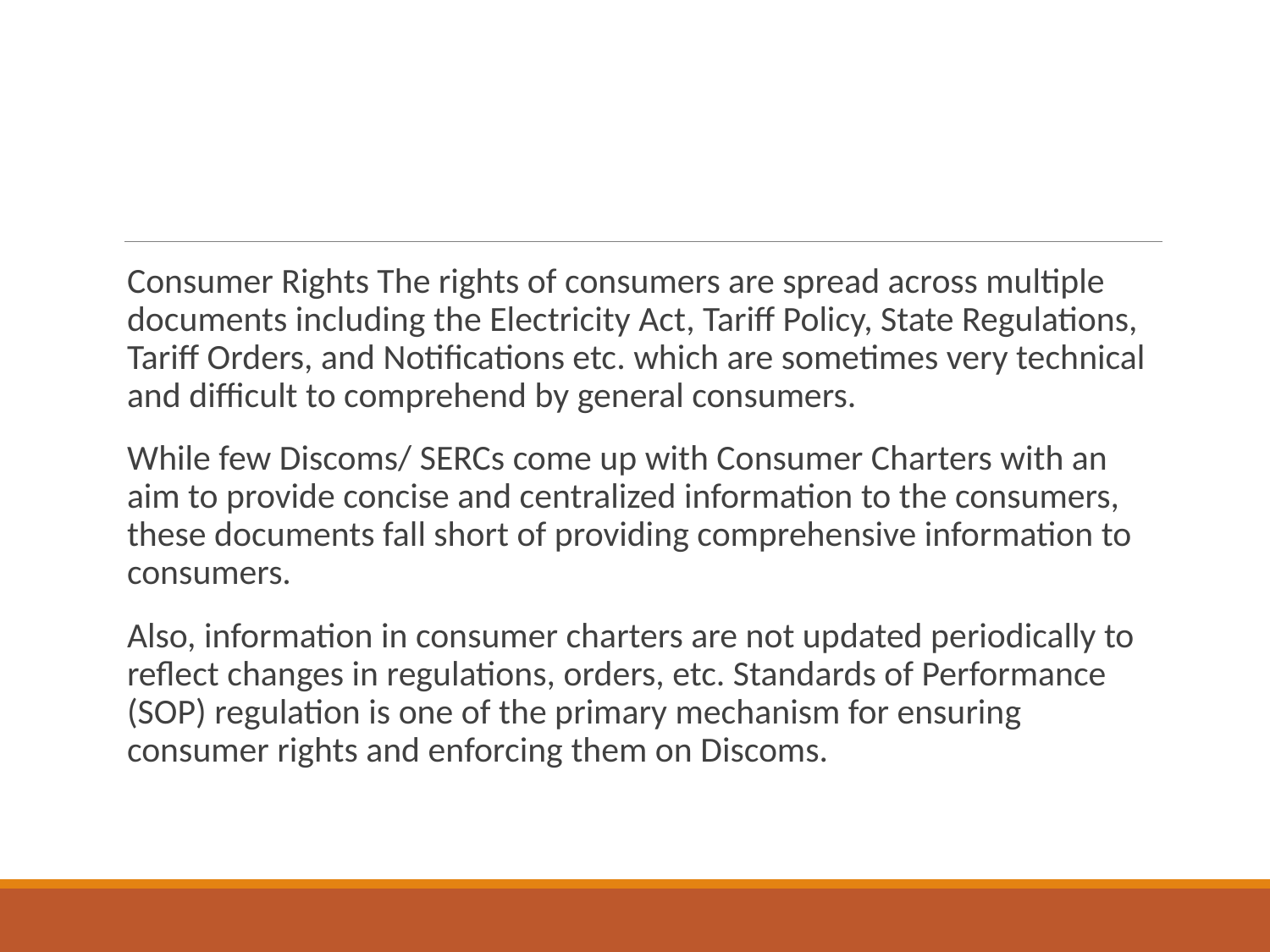

#
Consumer Rights The rights of consumers are spread across multiple documents including the Electricity Act, Tariff Policy, State Regulations, Tariff Orders, and Notifications etc. which are sometimes very technical and difficult to comprehend by general consumers.
While few Discoms/ SERCs come up with Consumer Charters with an aim to provide concise and centralized information to the consumers, these documents fall short of providing comprehensive information to consumers.
Also, information in consumer charters are not updated periodically to reflect changes in regulations, orders, etc. Standards of Performance (SOP) regulation is one of the primary mechanism for ensuring consumer rights and enforcing them on Discoms.